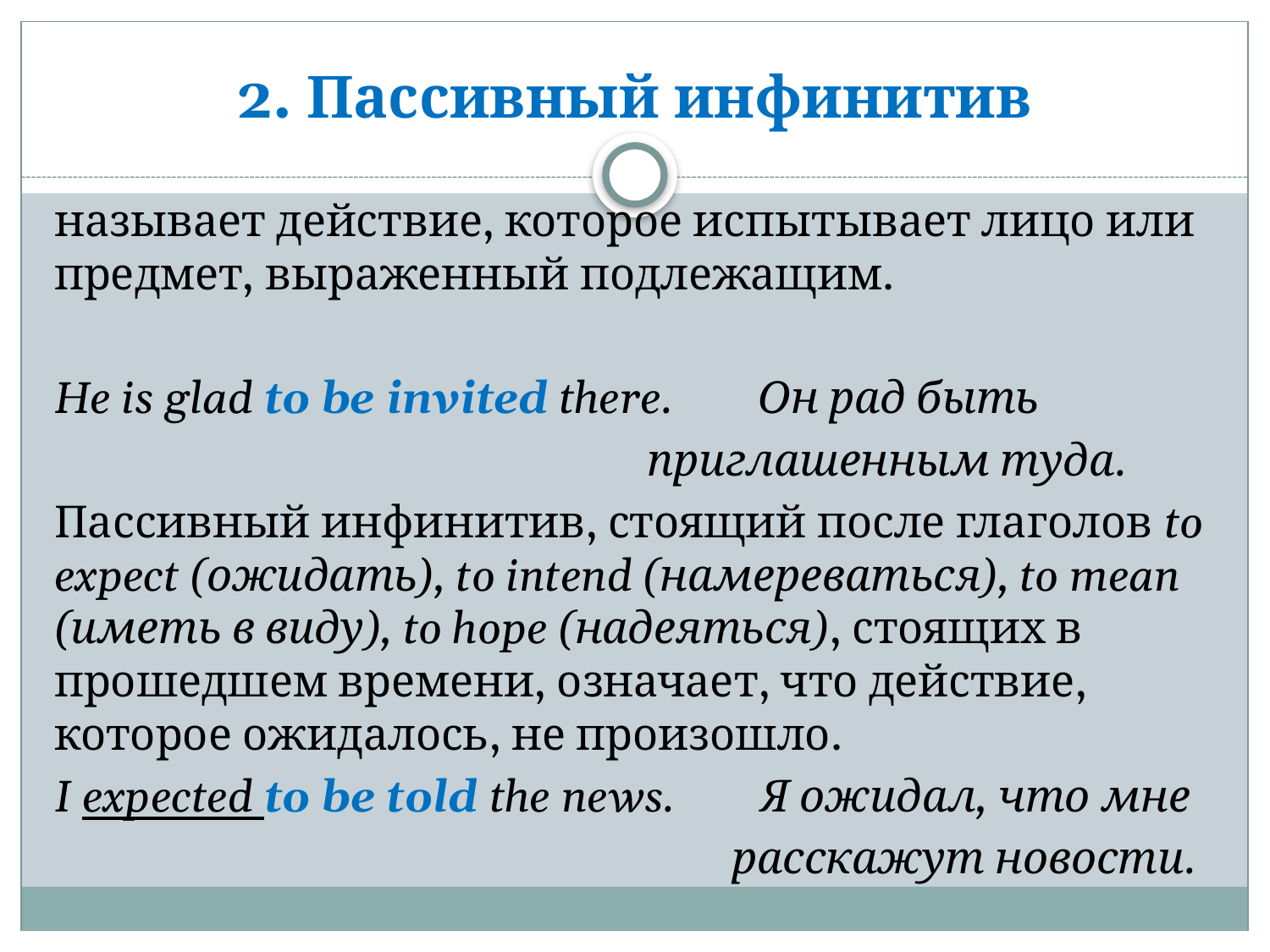

# 2. Пассивный инфинитив
называет действие, которое испытывает лицо или предмет, выраженный подлежащим.

He is glad to be invited there.        Он рад быть
                                                        приглашенным туда.
Пассивный инфинитив, стоящий после глаголов to expect (ожидать), to intend (намереваться), to mean (иметь в виду), to hope (надеяться), стоящих в прошедшем времени, означает, что действие, которое ожидалось, не произошло.
I expected to be told the news.        Я ожидал, что мне
                                                                расскажут новости.